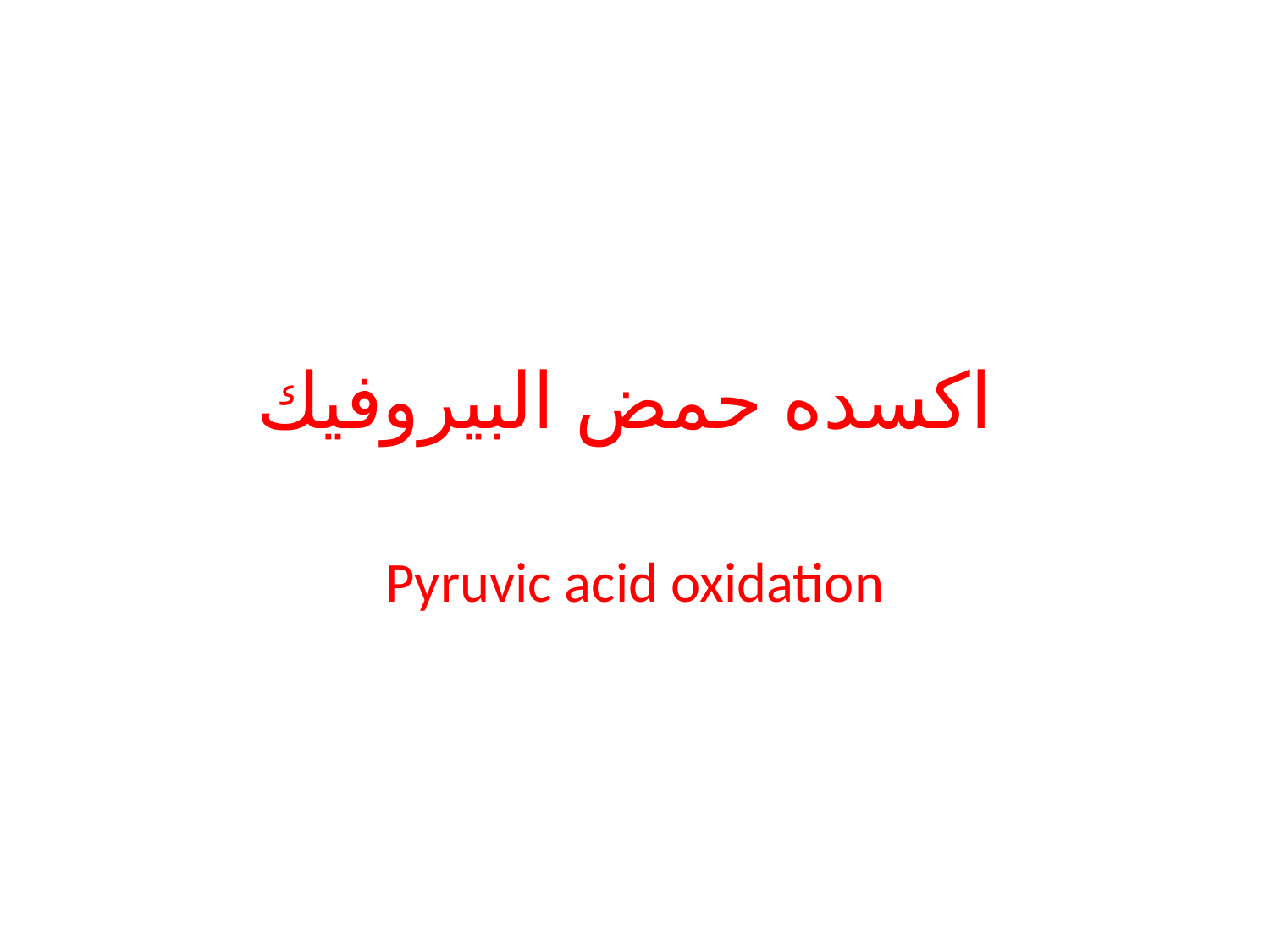

# اكسده حمض البيروفيك
Pyruvic acid oxidation